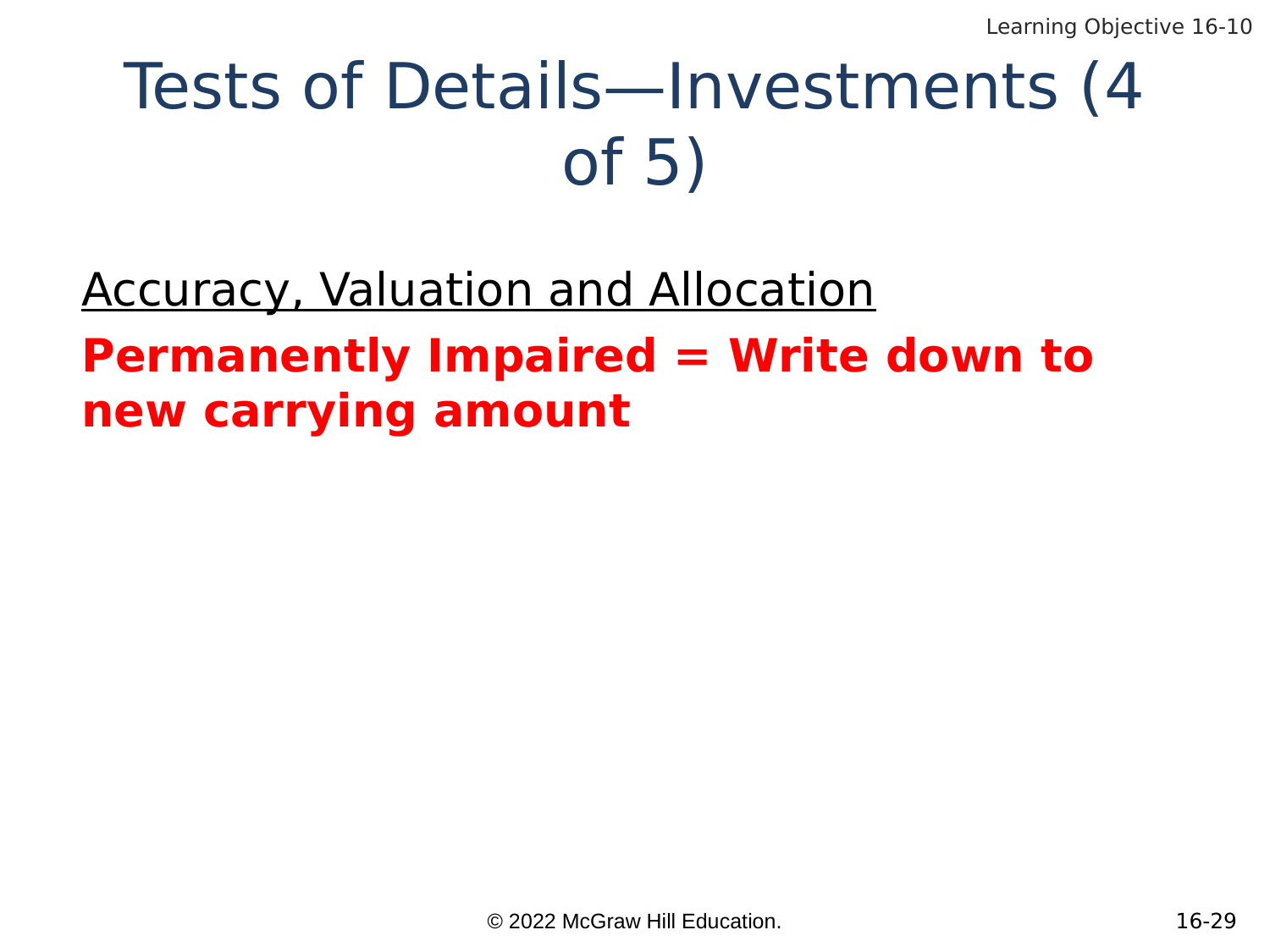

Learning Objective 16-10
# Tests of Details—Investments (4 of 5)
Accuracy, Valuation and Allocation
Permanently Impaired = Write down to new carrying amount